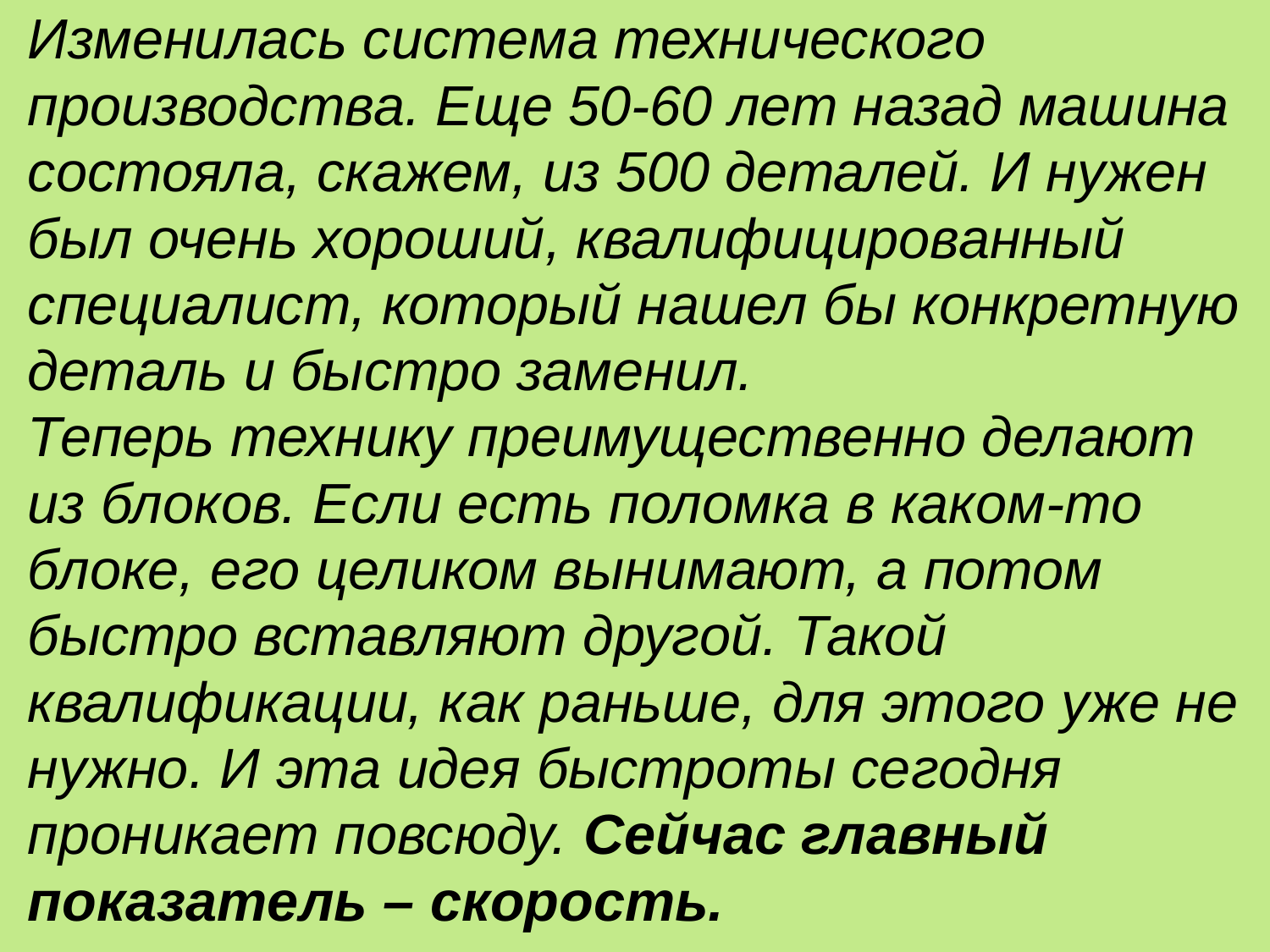

Изменилась система технического производства. Еще 50-60 лет назад машина состояла, скажем, из 500 деталей. И нужен был очень хороший, квалифицированный специалист, который нашел бы конкретную деталь и быстро заменил.
Теперь технику преимущественно делают из блоков. Если есть поломка в каком-то блоке, его целиком вынимают, а потом быстро вставляют другой. Такой квалификации, как раньше, для этого уже не нужно. И эта идея быстроты сегодня проникает повсюду. Сейчас главный показатель – скорость.